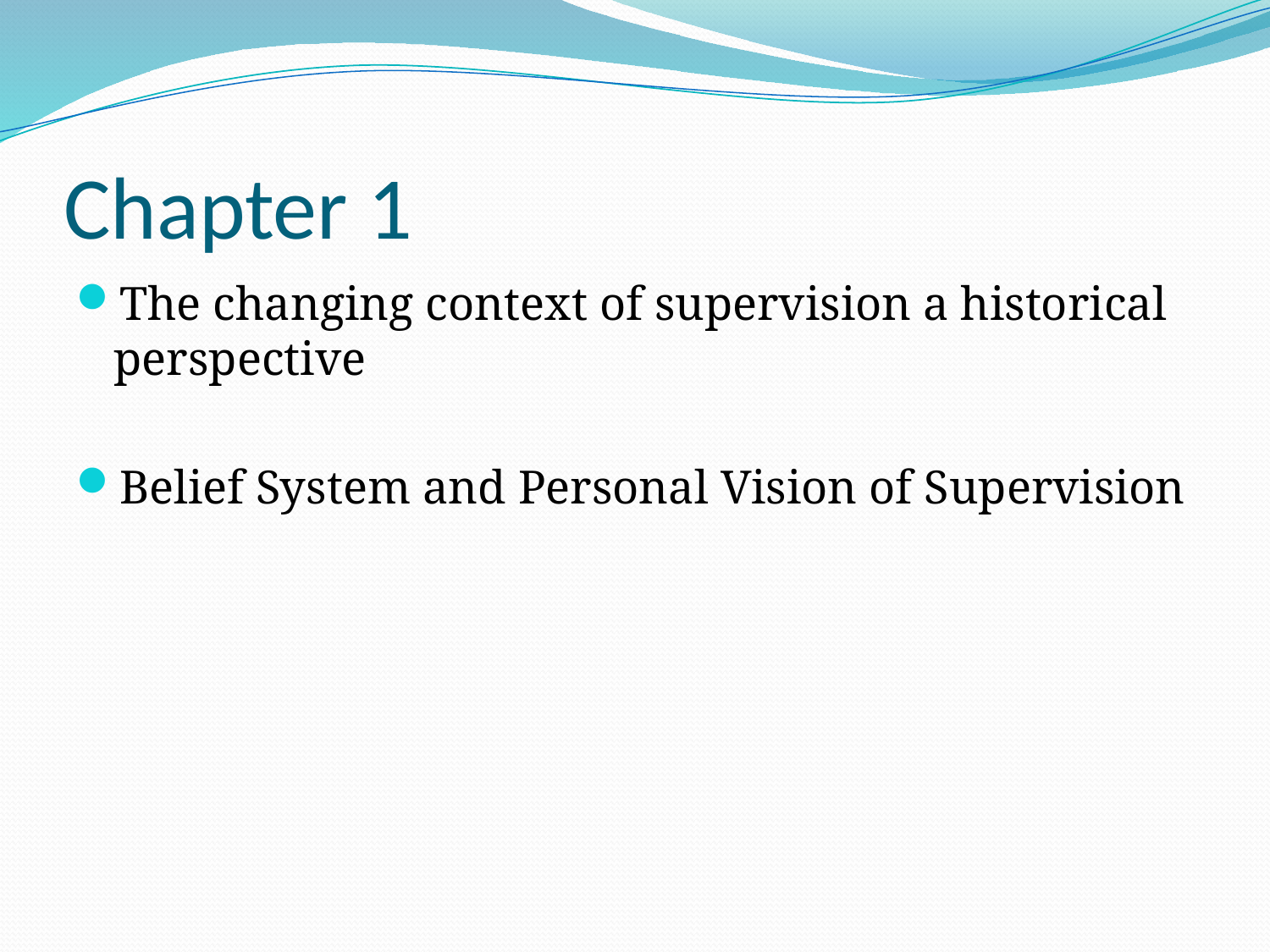

# Chapter 1
The changing context of supervision a historical perspective

Belief System and Personal Vision of Supervision